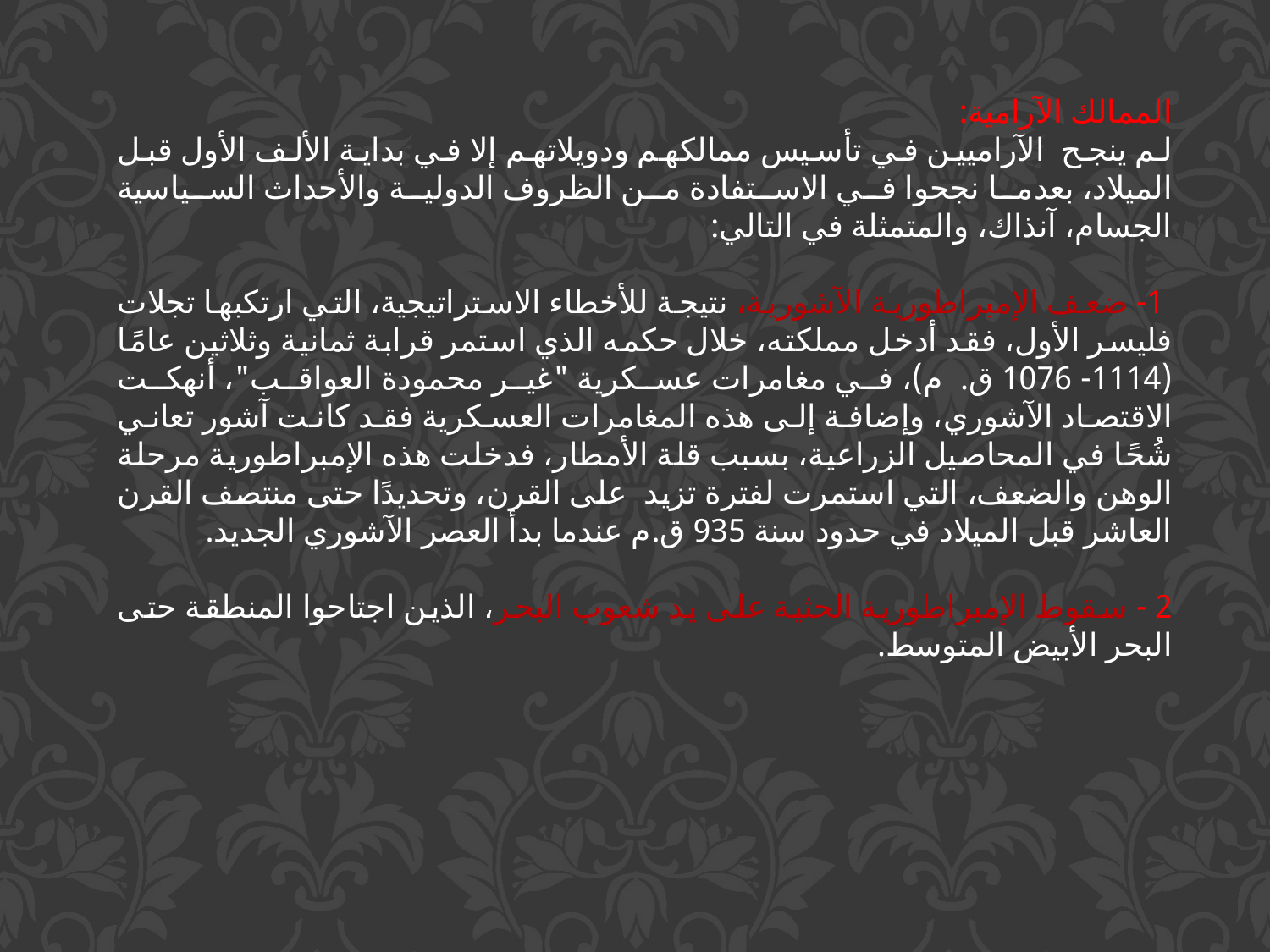

الممالك الآرامية:
لم ينجح  الآراميين في تأسيس ممالكهم ودويلاتهم إلا في بداية الألف الأول قبل الميلاد، بعدما نجحوا في الاستفادة من الظروف الدولية والأحداث السياسية الجسام، آنذاك، والمتمثلة في التالي:

 1- ضعف الإمبراطورية الآشورية، نتيجة للأخطاء الاستراتيجية، التي ارتكبها تجلات فليسر الأول، فقد أدخل مملكته، خلال حكمه الذي استمر قرابة ثمانية وثلاثين عامًا (1114- 1076 ق.م)، في مغامرات عسكرية "غير محمودة العواقب"، أنهكت الاقتصاد الآشوري، وإضافة إلى هذه المغامرات العسكرية فقد كانت آشور تعاني شُحًا في المحاصيل الزراعية، بسبب قلة الأمطار، فدخلت هذه الإمبراطورية مرحلة الوهن والضعف، التي استمرت لفترة تزيد  على القرن، وتحديدًا حتى منتصف القرن العاشر قبل الميلاد في حدود سنة 935 ق.م عندما بدأ العصر الآشوري الجديد.

2 - سقوط الإمبراطورية الحثية على يد شعوب البحر، الذين اجتاحوا المنطقة حتى البحر الأبيض المتوسط.